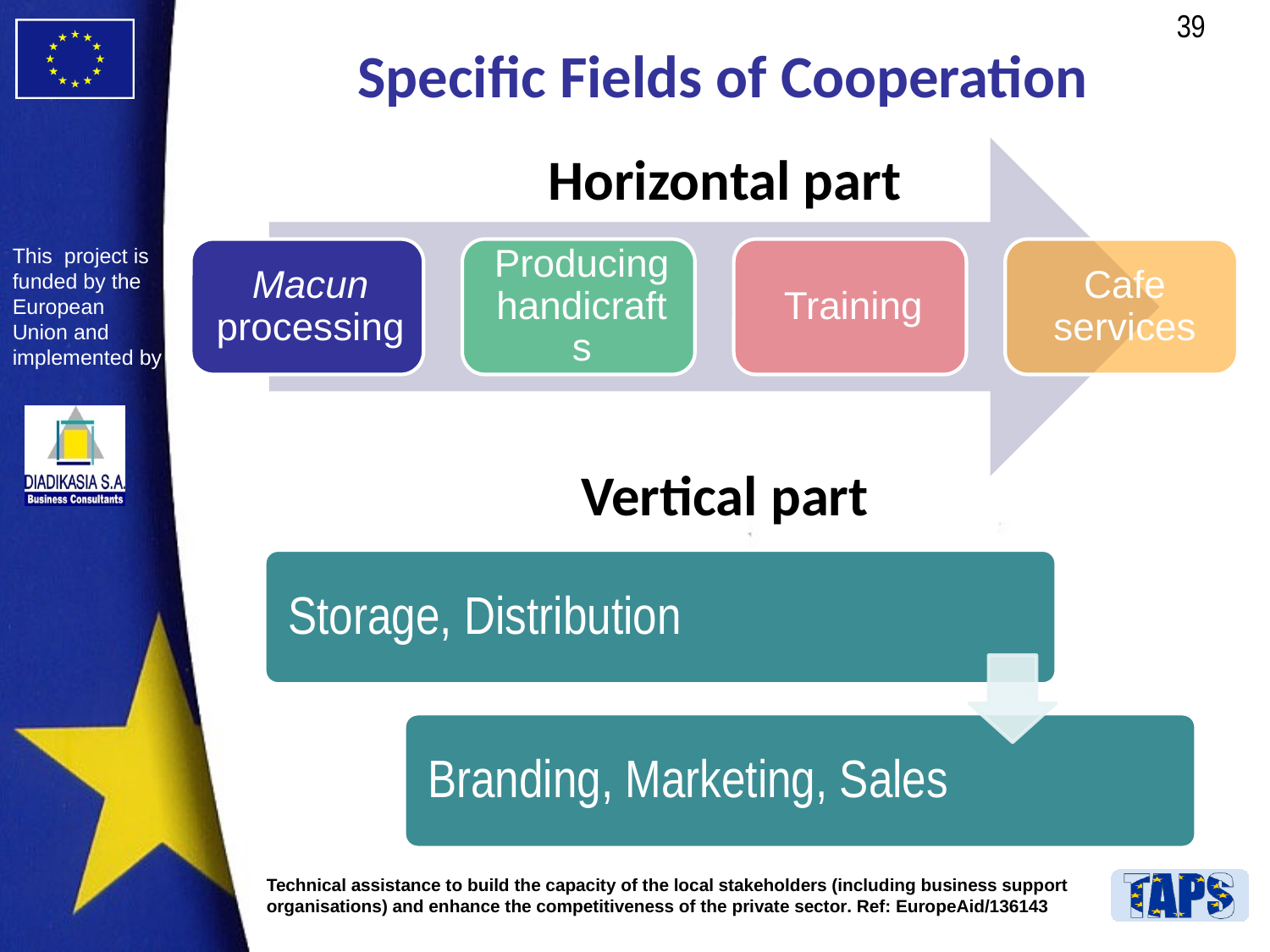

# Specific Fields of Cooperation
Macun processing
Producing handicrafts
Training
Cafe services
Horizontal part

Vertical part
Storage, Distribution
Branding, Marketing, Sales